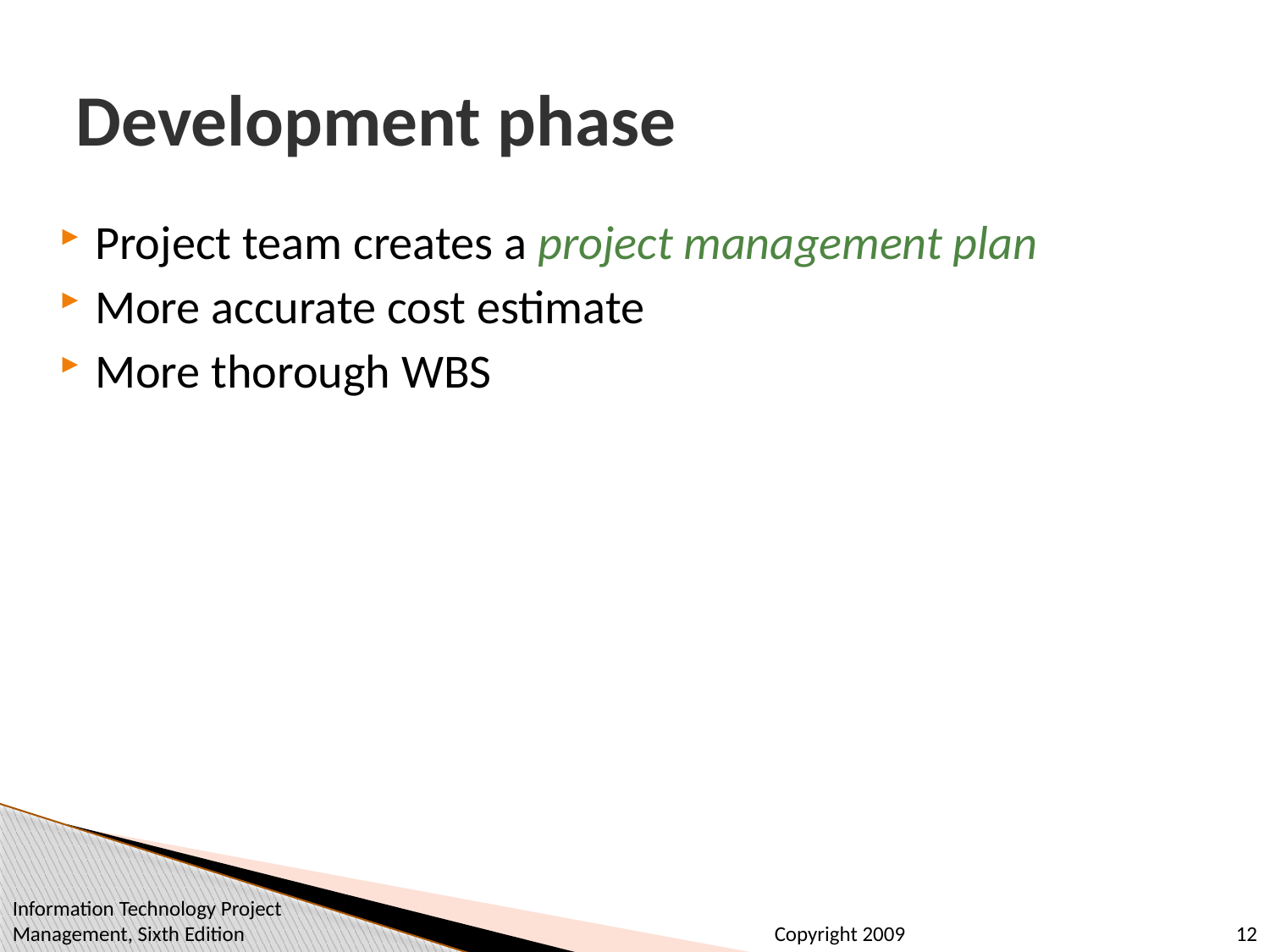

# Development phase
Project team creates a project management plan
More accurate cost estimate
More thorough WBS
Information Technology Project Management, Sixth Edition
12